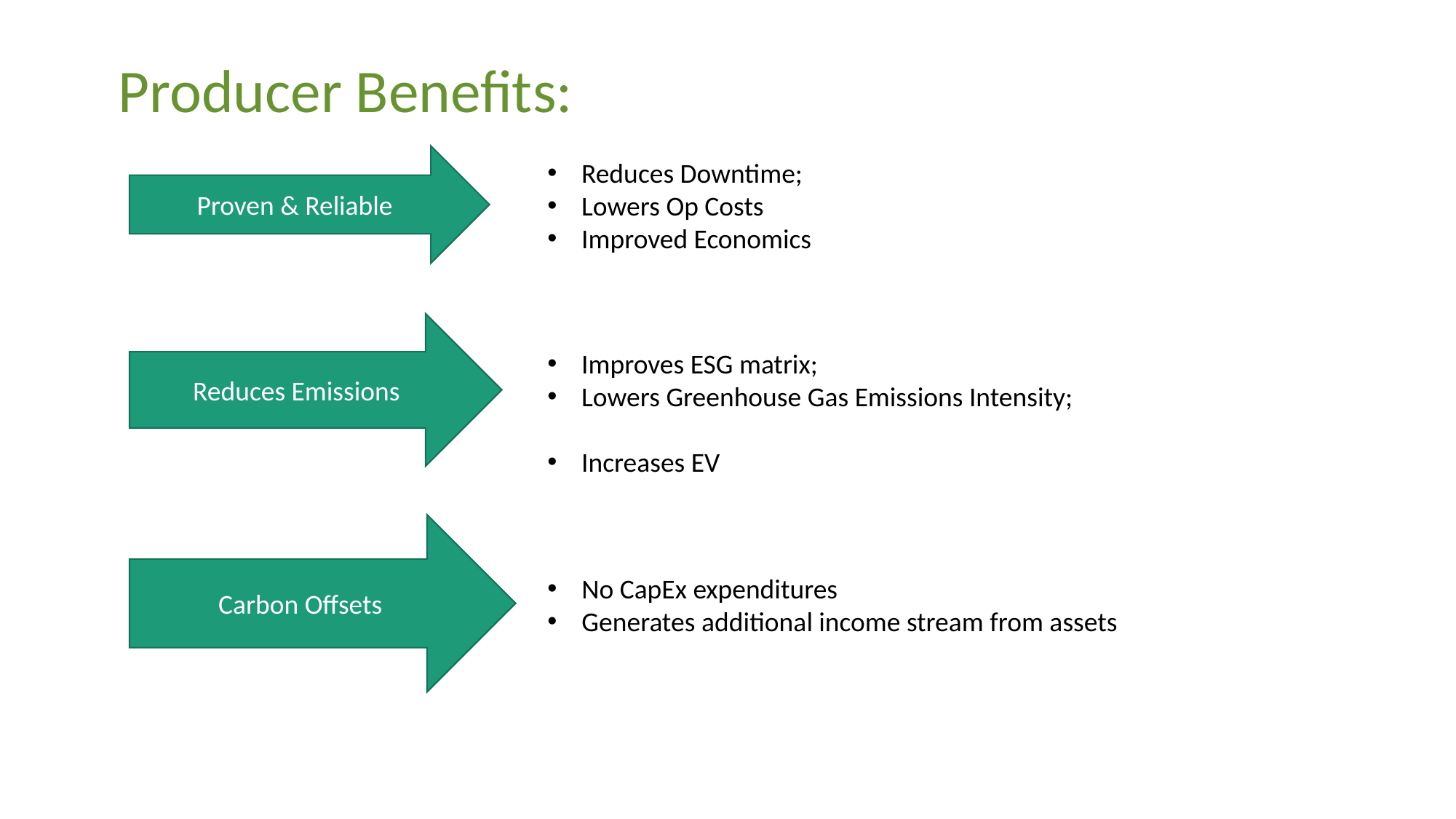

Producer Benefits:
Proven & Reliable
Reduces Downtime;
Lowers Op Costs
Improved Economics

Reduces Emissions
Improves ESG matrix;
Lowers Greenhouse Gas Emissions Intensity;
Increases EV
Carbon Offsets
No CapEx expenditures
Generates additional income stream from assets